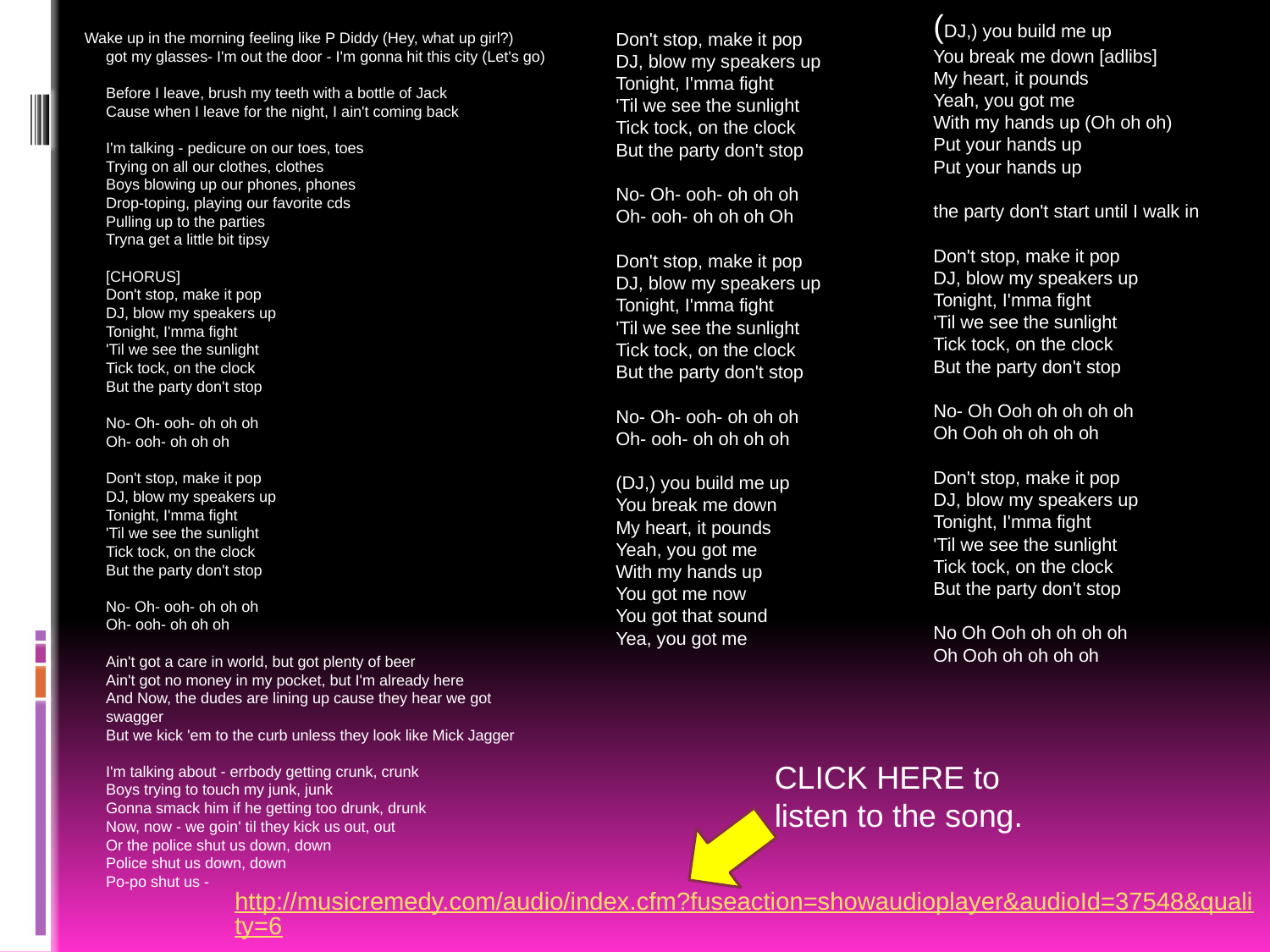

Wake up in the morning feeling like P Diddy (Hey, what up girl?)
got my glasses- I'm out the door - I'm gonna hit this city (Let's go)
Before I leave, brush my teeth with a bottle of Jack
Cause when I leave for the night, I ain't coming back
I'm talking - pedicure on our toes, toes
Trying on all our clothes, clothes
Boys blowing up our phones, phones
Drop-toping, playing our favorite cds
Pulling up to the parties
Tryna get a little bit tipsy
[CHORUS]
Don't stop, make it pop
DJ, blow my speakers up
Tonight, I'mma fight
'Til we see the sunlight
Tick tock, on the clock
But the party don't stop
No- Oh- ooh- oh oh oh
Oh- ooh- oh oh oh
Don't stop, make it pop
DJ, blow my speakers up
Tonight, I'mma fight
'Til we see the sunlight
Tick tock, on the clock
But the party don't stop
No- Oh- ooh- oh oh oh
Oh- ooh- oh oh oh
Ain't got a care in world, but got plenty of beer
Ain't got no money in my pocket, but I'm already here
And Now, the dudes are lining up cause they hear we got swagger
But we kick 'em to the curb unless they look like Mick Jagger
I'm talking about - errbody getting crunk, crunk
Boys trying to touch my junk, junk
Gonna smack him if he getting too drunk, drunk
Now, now - we goin' til they kick us out, out
Or the police shut us down, down
Police shut us down, down
Po-po shut us -
(DJ,) you build me up
You break me down [adlibs]
My heart, it pounds
Yeah, you got me
With my hands up (Oh oh oh)
Put your hands up
Put your hands up
the party don't start until I walk in
Don't stop, make it pop
DJ, blow my speakers up
Tonight, I'mma fight
'Til we see the sunlight
Tick tock, on the clock
But the party don't stop
No- Oh Ooh oh oh oh oh
Oh Ooh oh oh oh oh
Don't stop, make it pop
DJ, blow my speakers up
Tonight, I'mma fight
'Til we see the sunlight
Tick tock, on the clock
But the party don't stop
No Oh Ooh oh oh oh oh
Oh Ooh oh oh oh oh

Don't stop, make it pop
DJ, blow my speakers up
Tonight, I'mma fight
'Til we see the sunlight
Tick tock, on the clock
But the party don't stop
No- Oh- ooh- oh oh oh
Oh- ooh- oh oh oh Oh
Don't stop, make it pop
DJ, blow my speakers up
Tonight, I'mma fight
'Til we see the sunlight
Tick tock, on the clock
But the party don't stop
No- Oh- ooh- oh oh oh
Oh- ooh- oh oh oh oh
(DJ,) you build me up
You break me down
My heart, it pounds
Yeah, you got me
With my hands up
You got me now
You got that sound
Yea, you got me
CLICK HERE to listen to the song.

http://musicremedy.com/audio/index.cfm?fuseaction=showaudioplayer&audioId=37548&quality=6